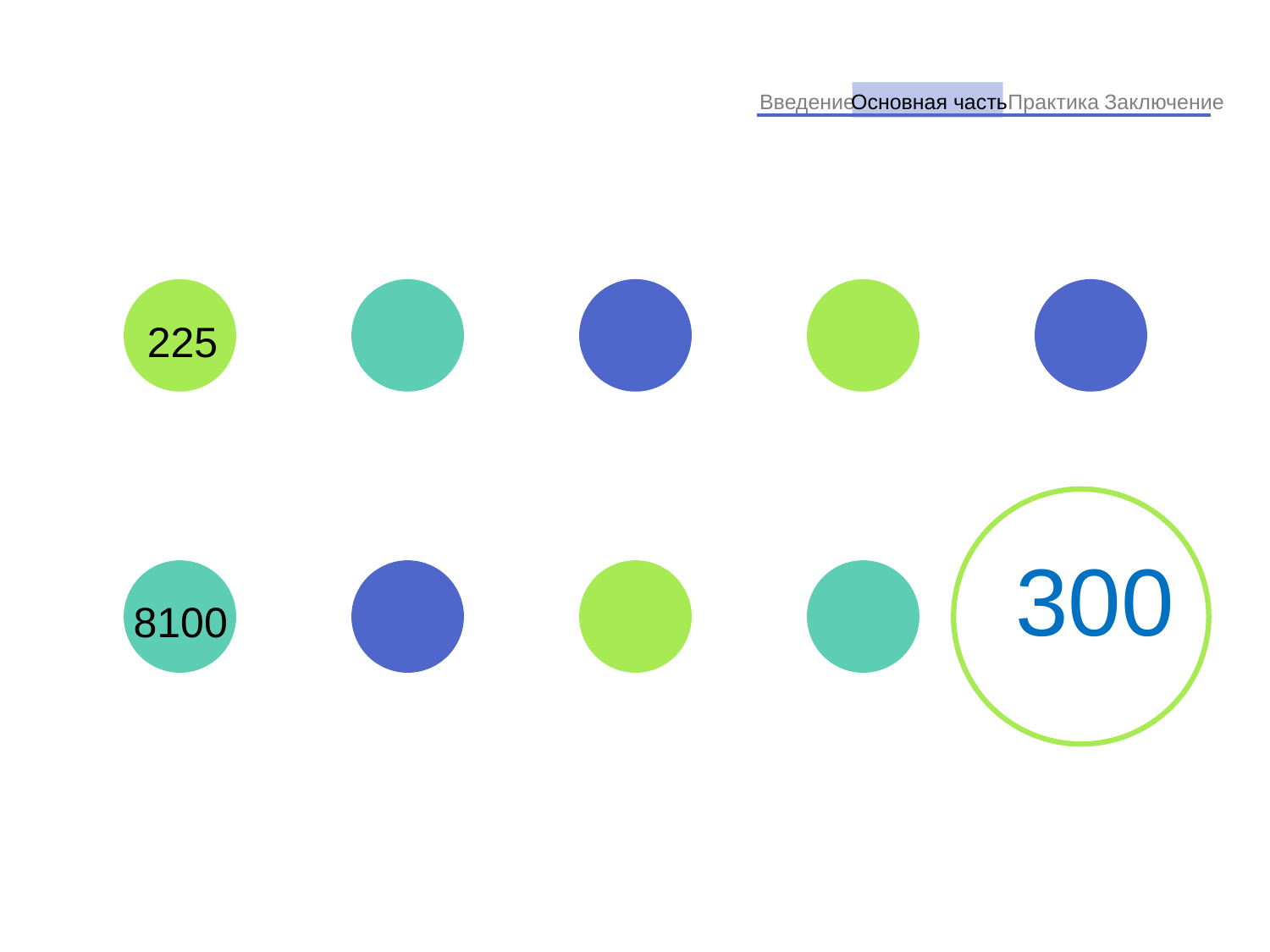

Введение
Основная часть
Практика
Заключение

225

8100
300